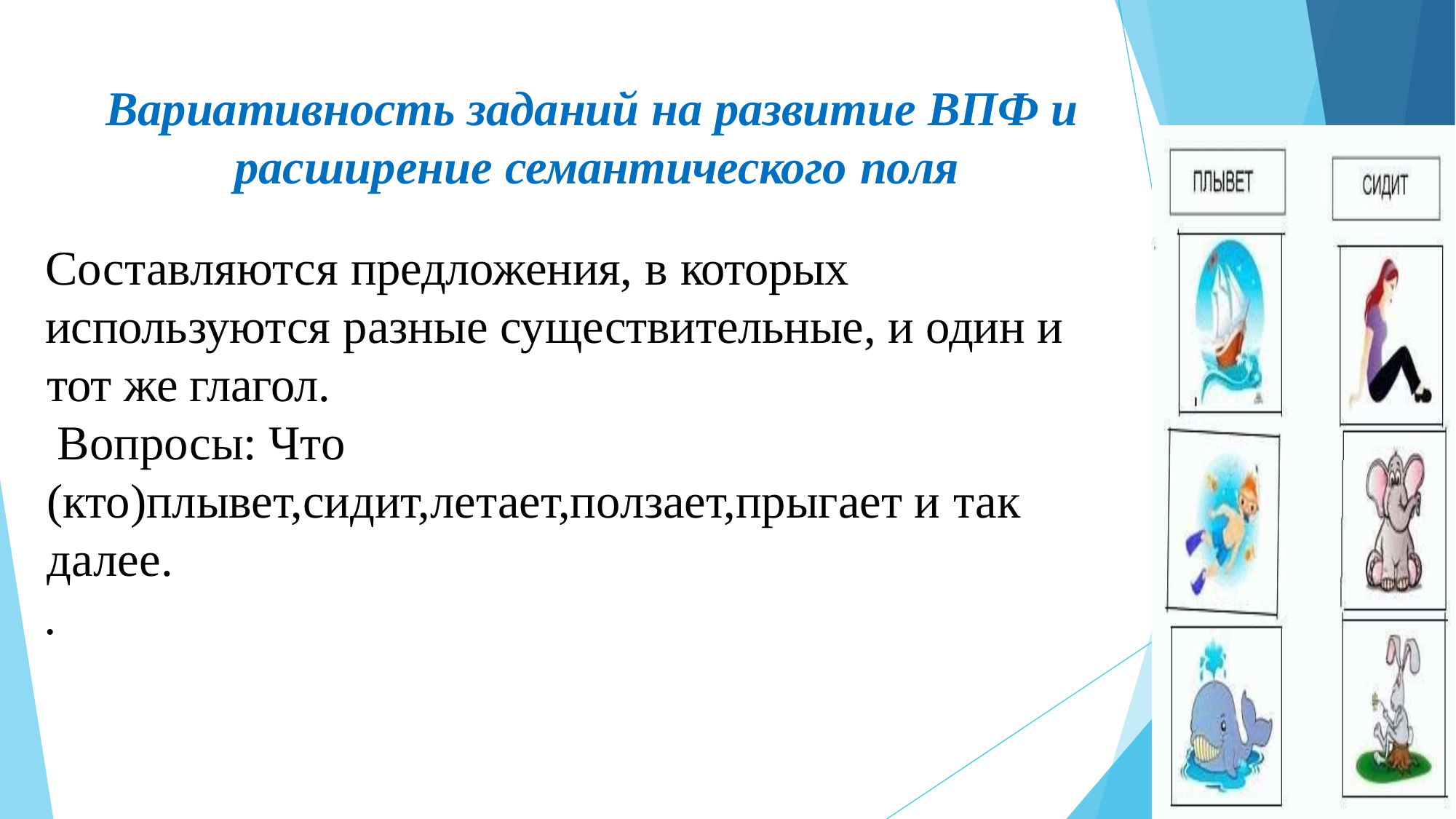

Вариативность заданий на развитие ВПФ и  расширение семантического поля
Составляются предложения, в которых
используются разные существительные, и один и  тот же глагол.
 Вопросы: Что  (кто)плывет,сидит,летает,ползает,прыгает и так  далее.
.